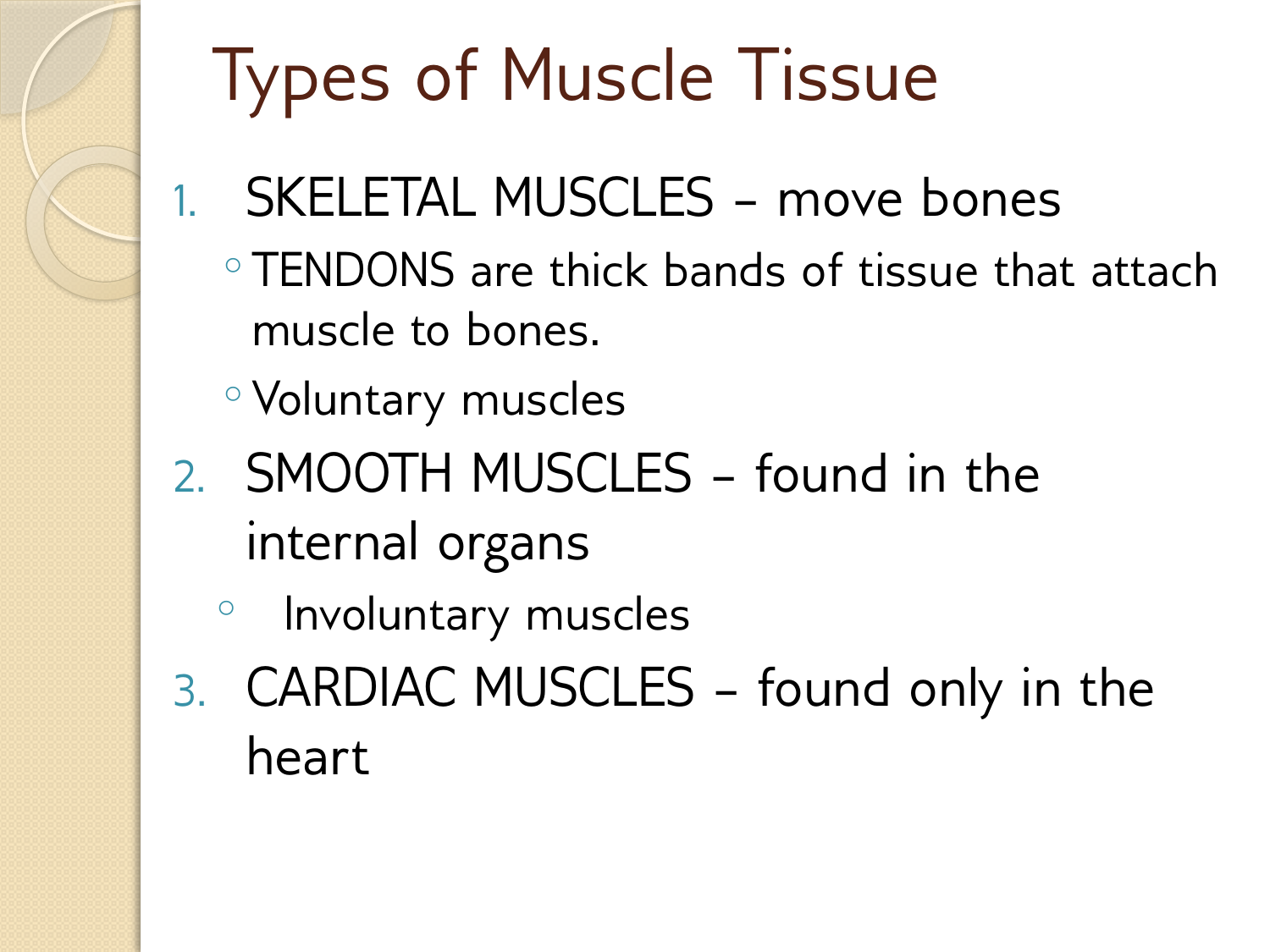

# Types of Muscle Tissue
SKELETAL MUSCLES – move bones
TENDONS are thick bands of tissue that attach muscle to bones.
Voluntary muscles
SMOOTH MUSCLES – found in the internal organs
Involuntary muscles
CARDIAC MUSCLES – found only in the heart